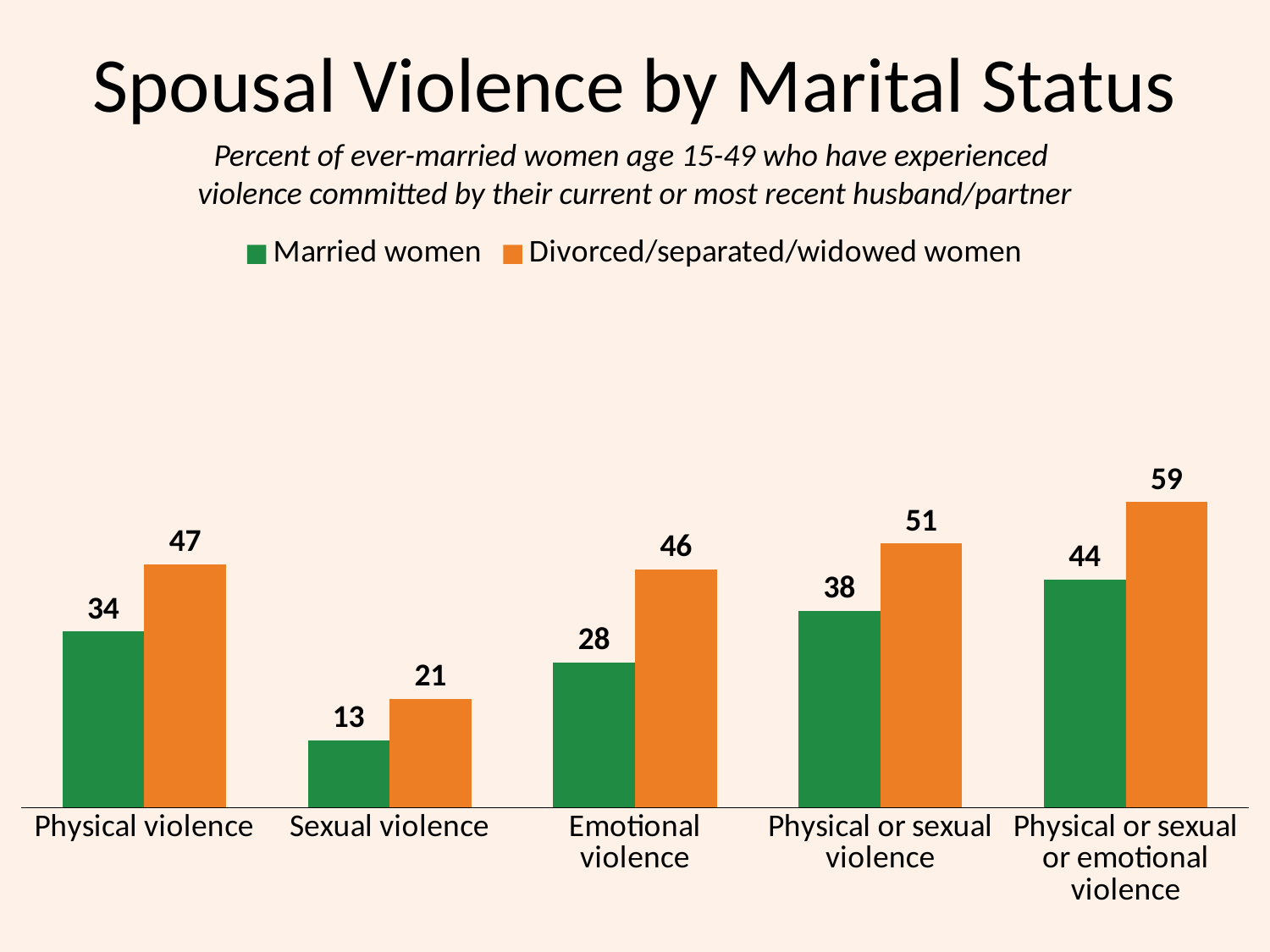

# Spousal Violence by Marital Status
Percent of ever-married women age 15-49 who have experienced
violence committed by their current or most recent husband/partner

### Chart

| Category | Married women | Divorced/separated/widowed women |
|---|---|---|
| Physical violence | 34.0 | 47.0 |
| Sexual violence | 13.0 | 21.0 |
| Emotional violence | 28.0 | 46.0 |
| Physical or sexual violence | 38.0 | 51.0 |
| Physical or sexual or emotional violence | 44.0 | 59.0 |